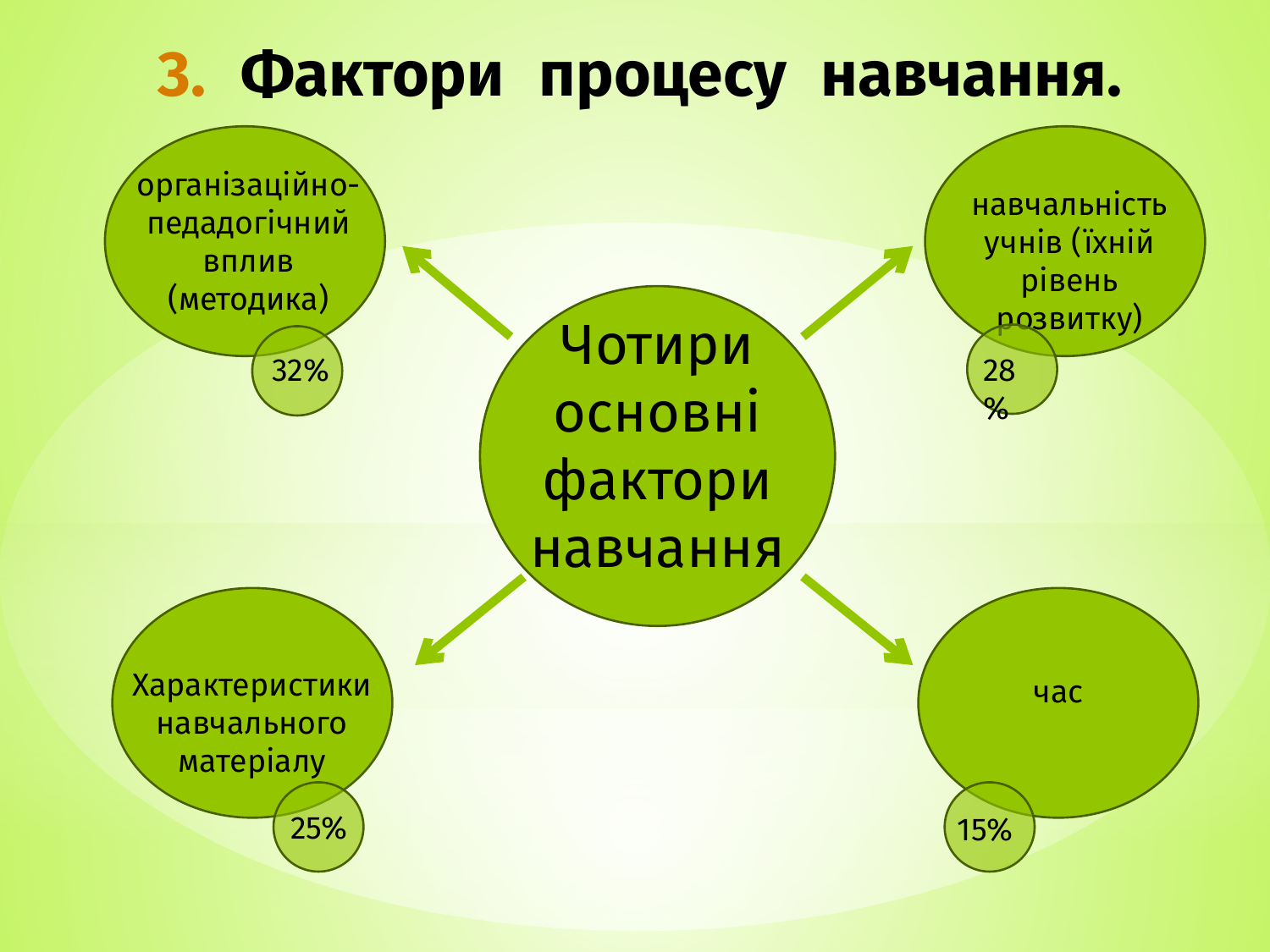

# 3. Фактори процесу навчання.

організаційно-педадогічний вплив (методика)
навчальність учнів (їхній рівень розвитку)

Чотири основні фактори навчання

32%
28%

Характеристики навчального матеріалу
час

25%
15%